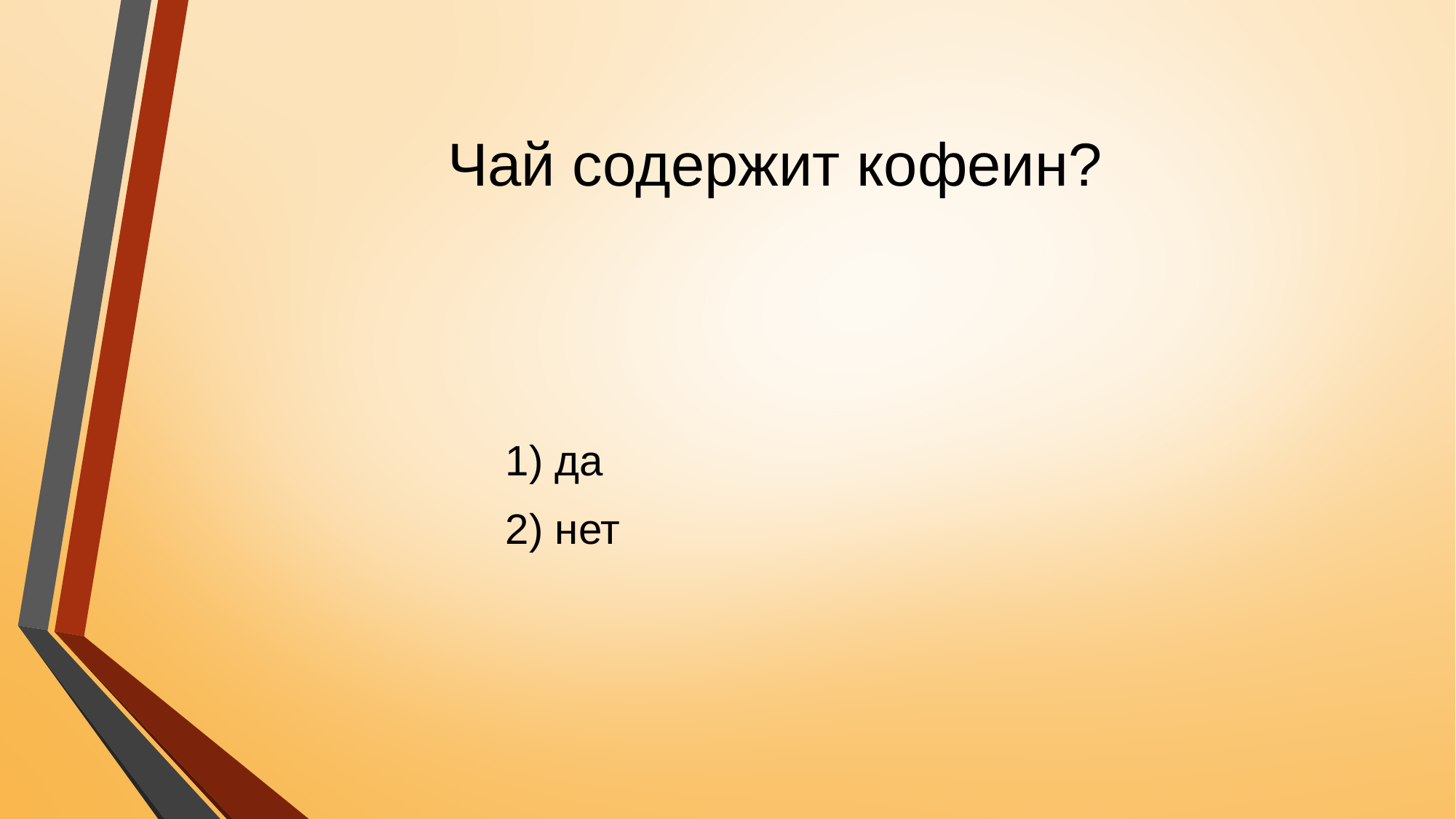

# Чай содержит кофеин?
1) да
2) нет